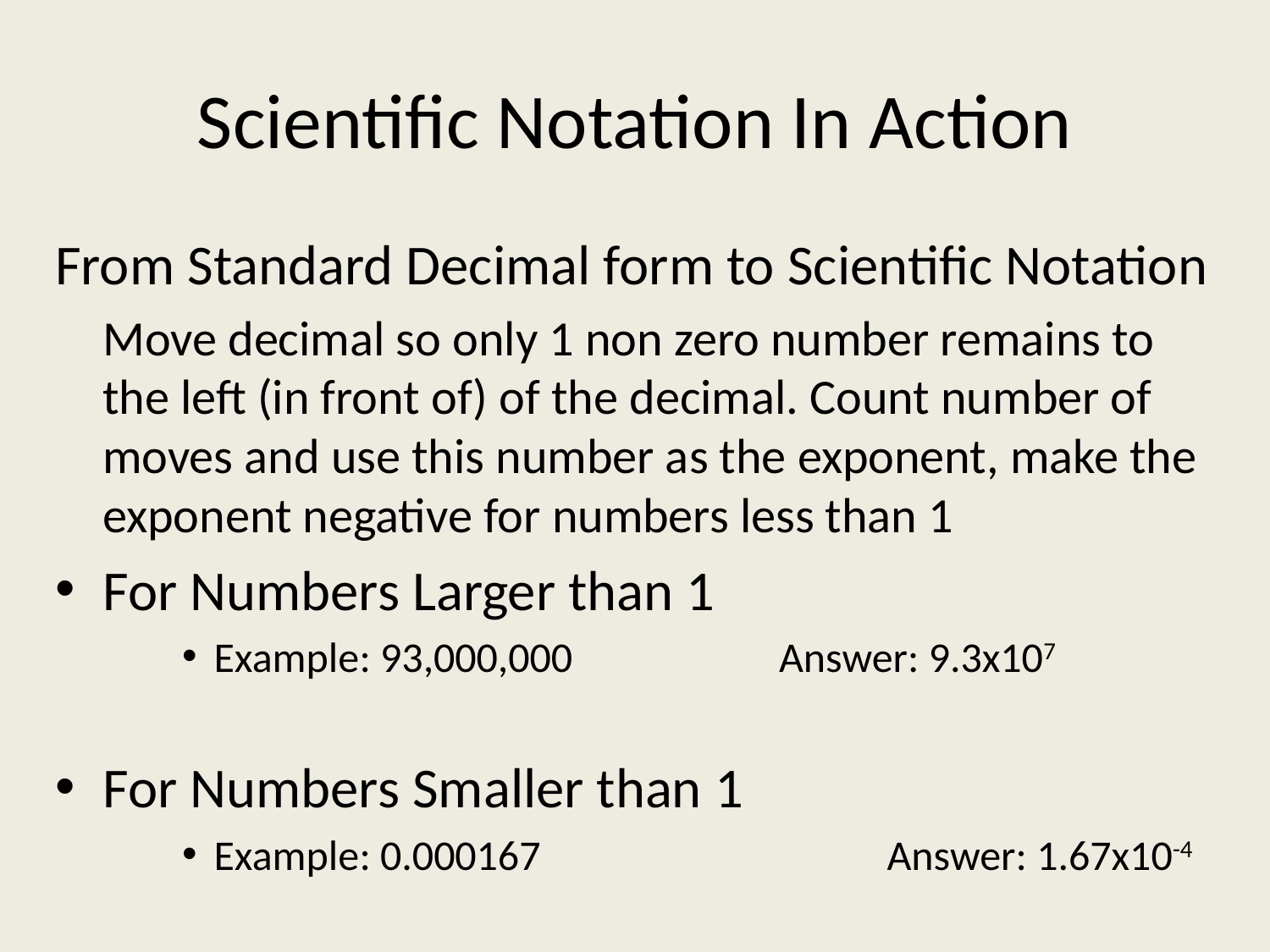

# Scientific Notation In Action
From Standard Decimal form to Scientific Notation
	Move decimal so only 1 non zero number remains to the left (in front of) of the decimal. Count number of moves and use this number as the exponent, make the exponent negative for numbers less than 1
For Numbers Larger than 1
Example: 93,000,000  		      Answer: 9.3x107

For Numbers Smaller than 1
Example: 0.000167 			    Answer: 1.67x10-4